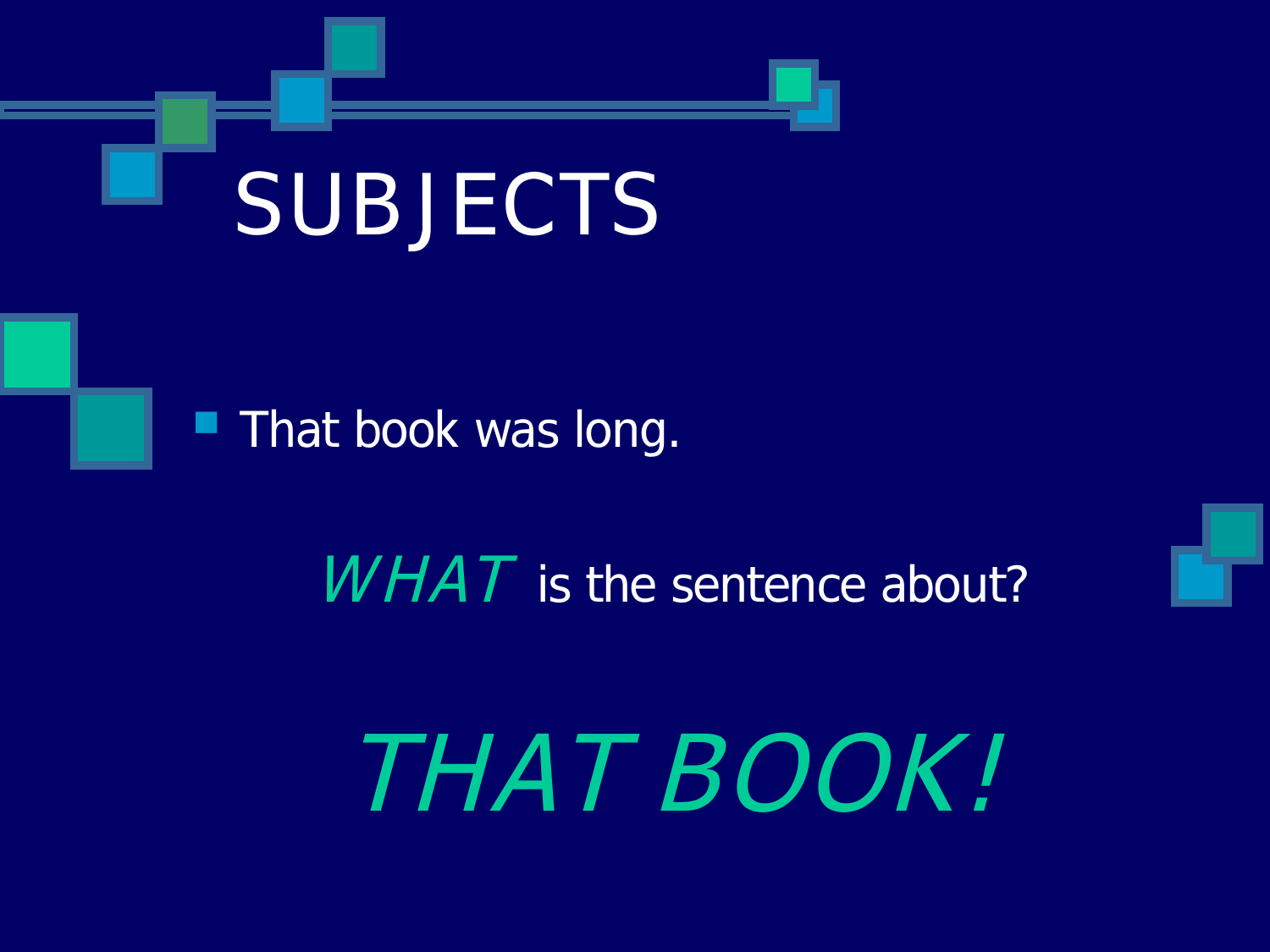

# SUBJECTS
That book was long.

WHAT  is the sentence about?

THAT BOOK!